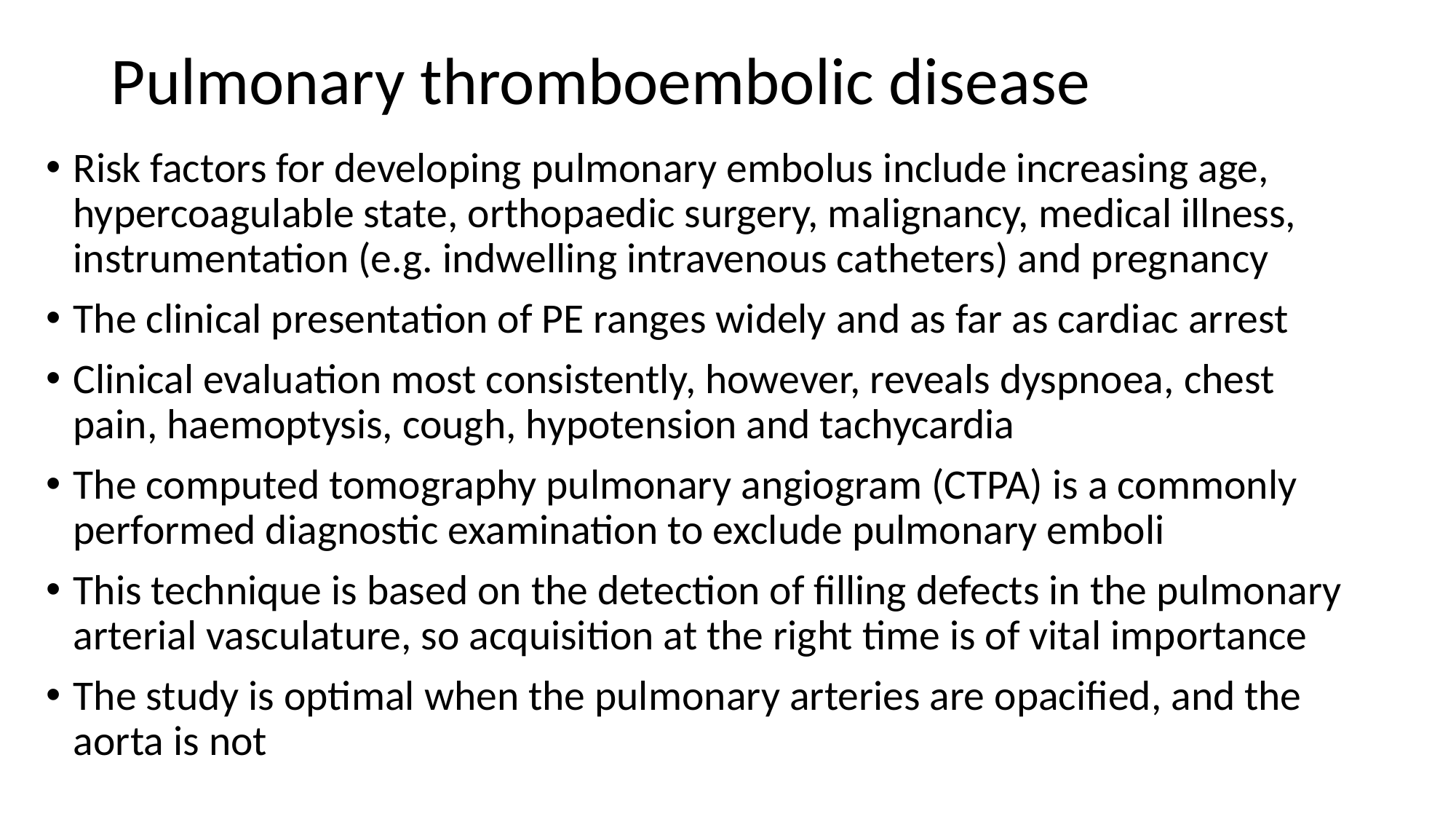

# Pulmonary thromboembolic disease
Risk factors for developing pulmonary embolus include increasing age, hypercoagulable state, orthopaedic surgery, malignancy, medical illness, instrumentation (e.g. indwelling intravenous catheters) and pregnancy
The clinical presentation of PE ranges widely and as far as cardiac arrest
Clinical evaluation most consistently, however, reveals dyspnoea, chest pain, haemoptysis, cough, hypotension and tachycardia
The computed tomography pulmonary angiogram (CTPA) is a commonly performed diagnostic examination to exclude pulmonary emboli
This technique is based on the detection of filling defects in the pulmonary arterial vasculature, so acquisition at the right time is of vital importance
The study is optimal when the pulmonary arteries are opacified, and the aorta is not